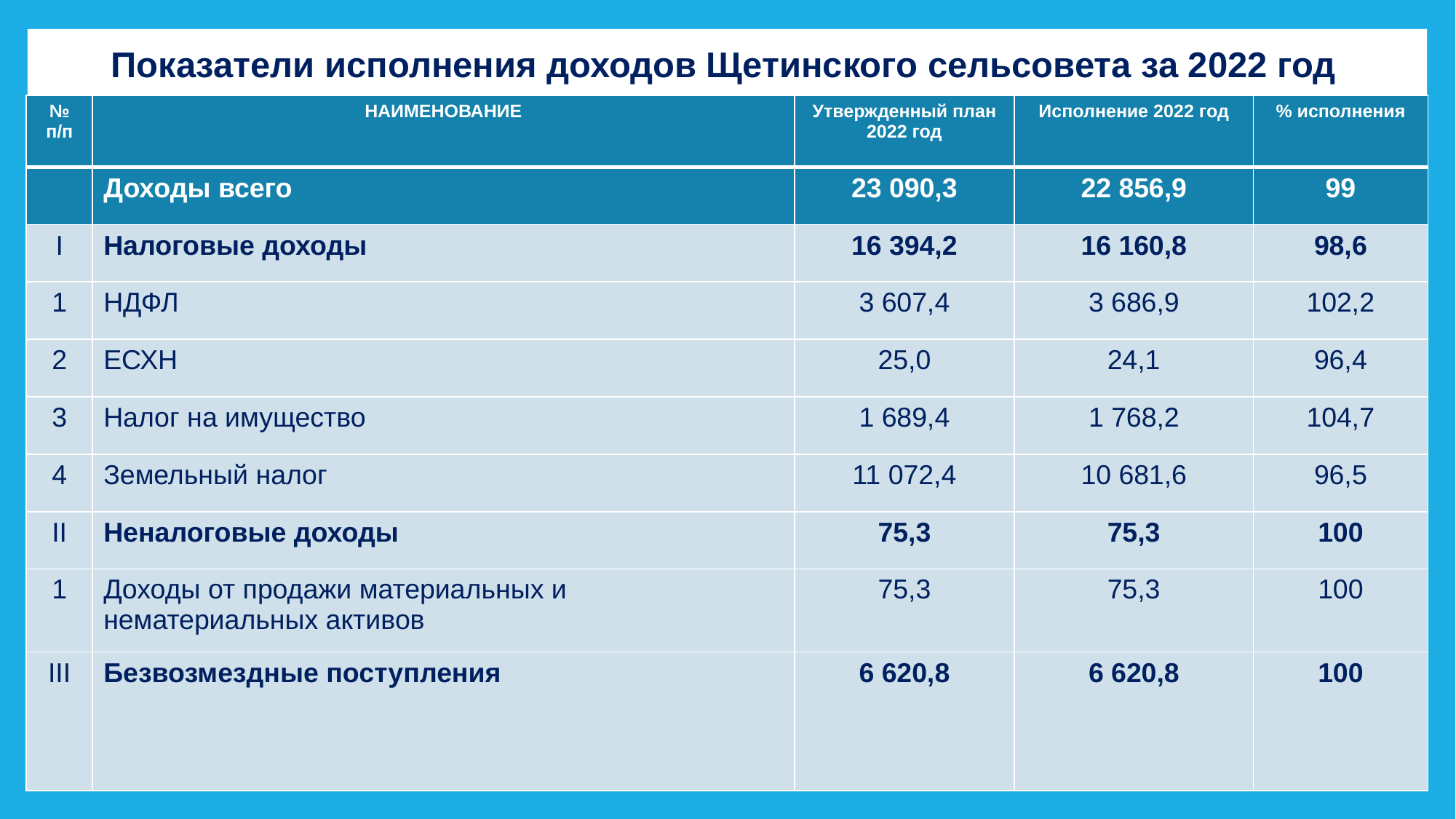

# Показатели исполнения доходов Щетинского сельсовета за 2022 год
| № п/п | НАИМЕНОВАНИЕ | Утвержденный план 2022 год | Исполнение 2022 год | % исполнения |
| --- | --- | --- | --- | --- |
|  | Доходы всего | 23 090,3 | 22 856,9 | 99 |
| I | Налоговые доходы | 16 394,2 | 16 160,8 | 98,6 |
| 1 | НДФЛ | 3 607,4 | 3 686,9 | 102,2 |
| 2 | ЕСХН | 25,0 | 24,1 | 96,4 |
| 3 | Налог на имущество | 1 689,4 | 1 768,2 | 104,7 |
| 4 | Земельный налог | 11 072,4 | 10 681,6 | 96,5 |
| II | Неналоговые доходы | 75,3 | 75,3 | 100 |
| 1 | Доходы от продажи материальных и нематериальных активов | 75,3 | 75,3 | 100 |
| III | Безвозмездные поступления | 6 620,8 | 6 620,8 | 100 |